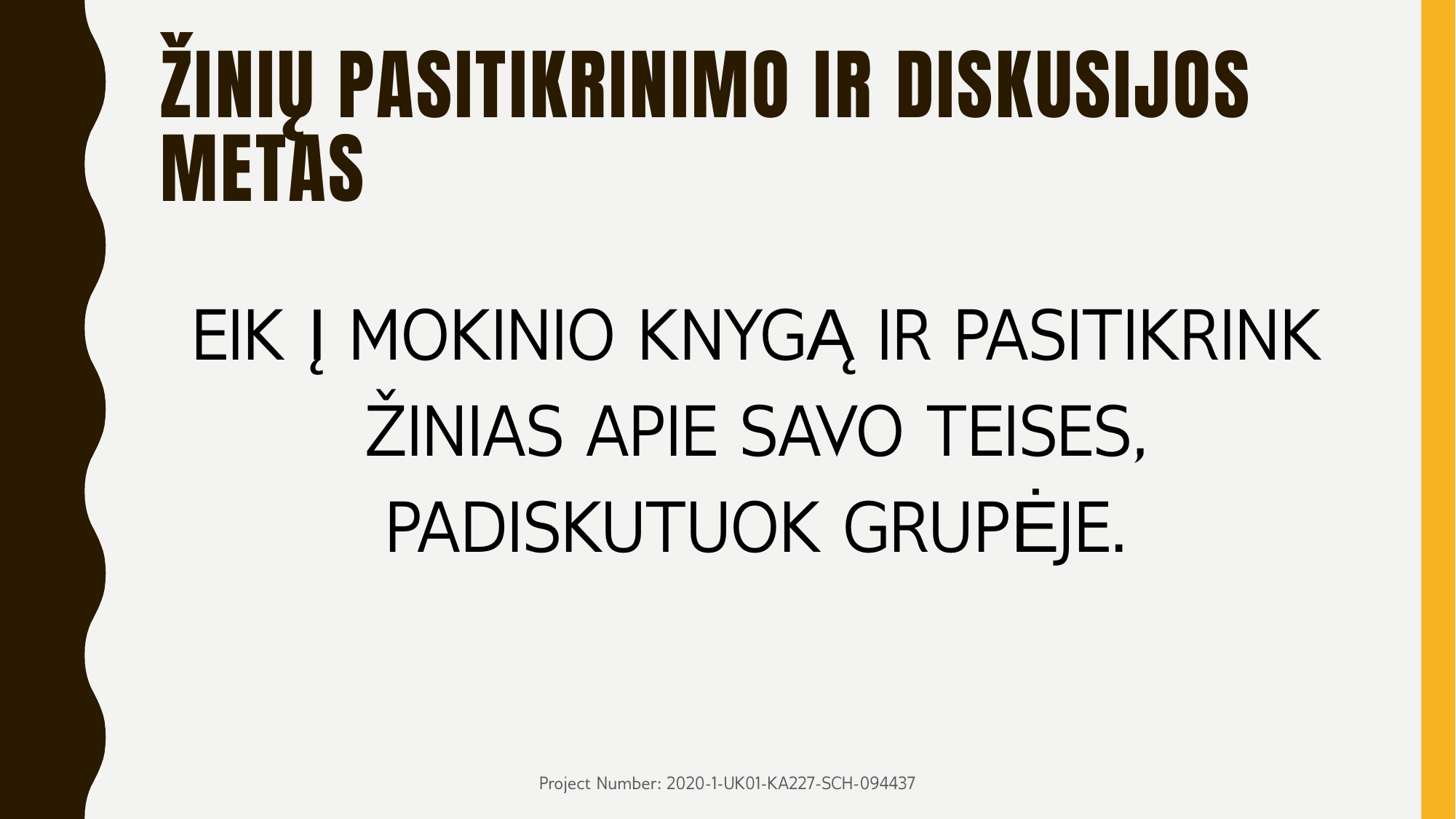

# ŽINIŲ PASITIKRINIMO IR DISKUSIJOS METAS
EIK Į MOKINIO KNYGĄ IR PASITIKRINK ŽINIAS APIE SAVO TEISES, PADISKUTUOK GRUPĖJE.
Project Number: 2020-1-UK01-KA227-SCH-094437